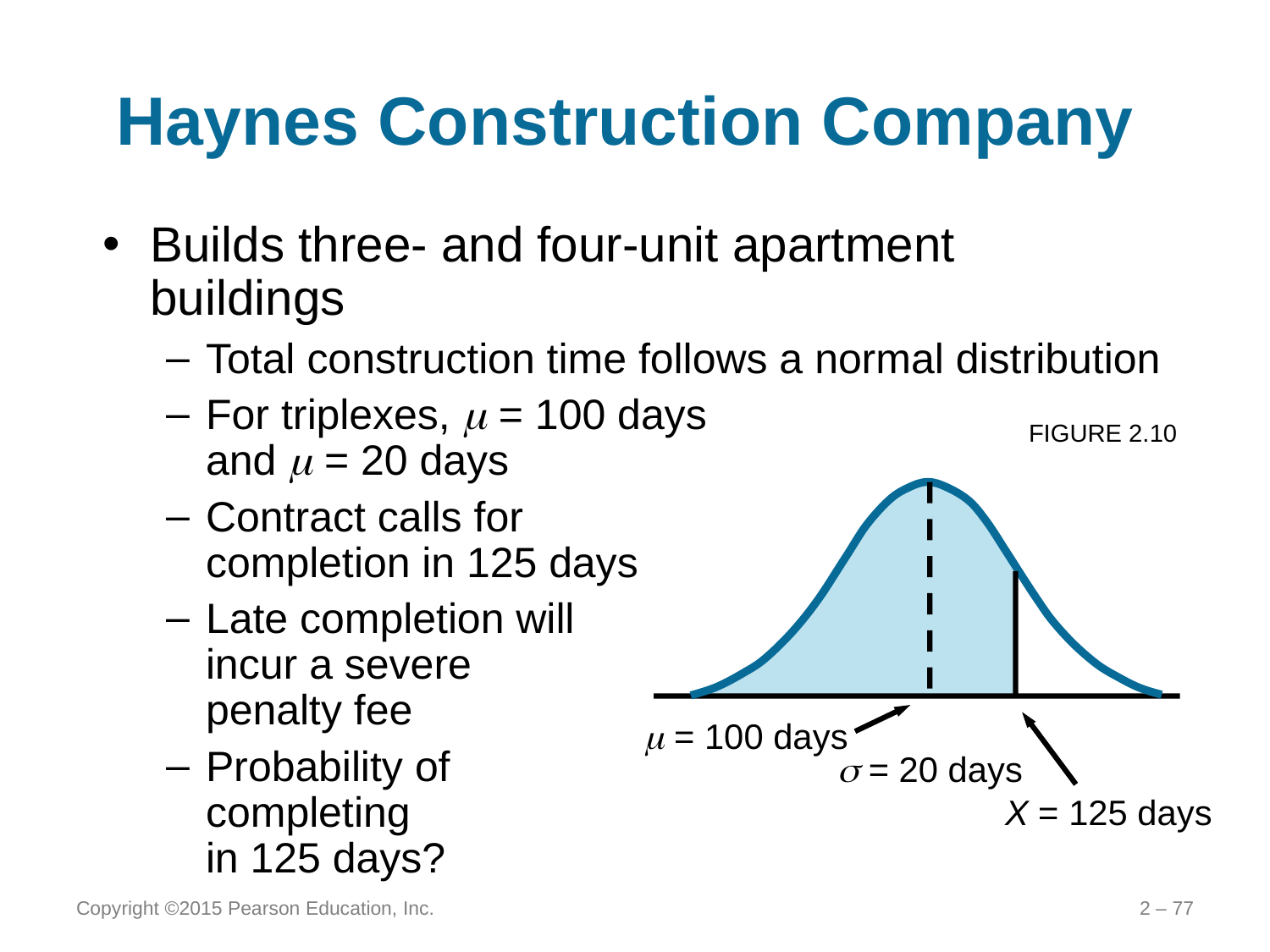

# Haynes Construction Company
Builds three- and four-unit apartment buildings
Total construction time follows a normal distribution
For triplexes, μ = 100 days
and μ = 20 days
Contract calls for
completion in 125 days
Late completion will
incur a severe
penalty fee
Probability of
completing
in 125 days?
FIGURE 2.10

μ = 100 days

σ = 20 days
X = 125 days
Copyright ©2015 Pearson Education, Inc.
2 – 77